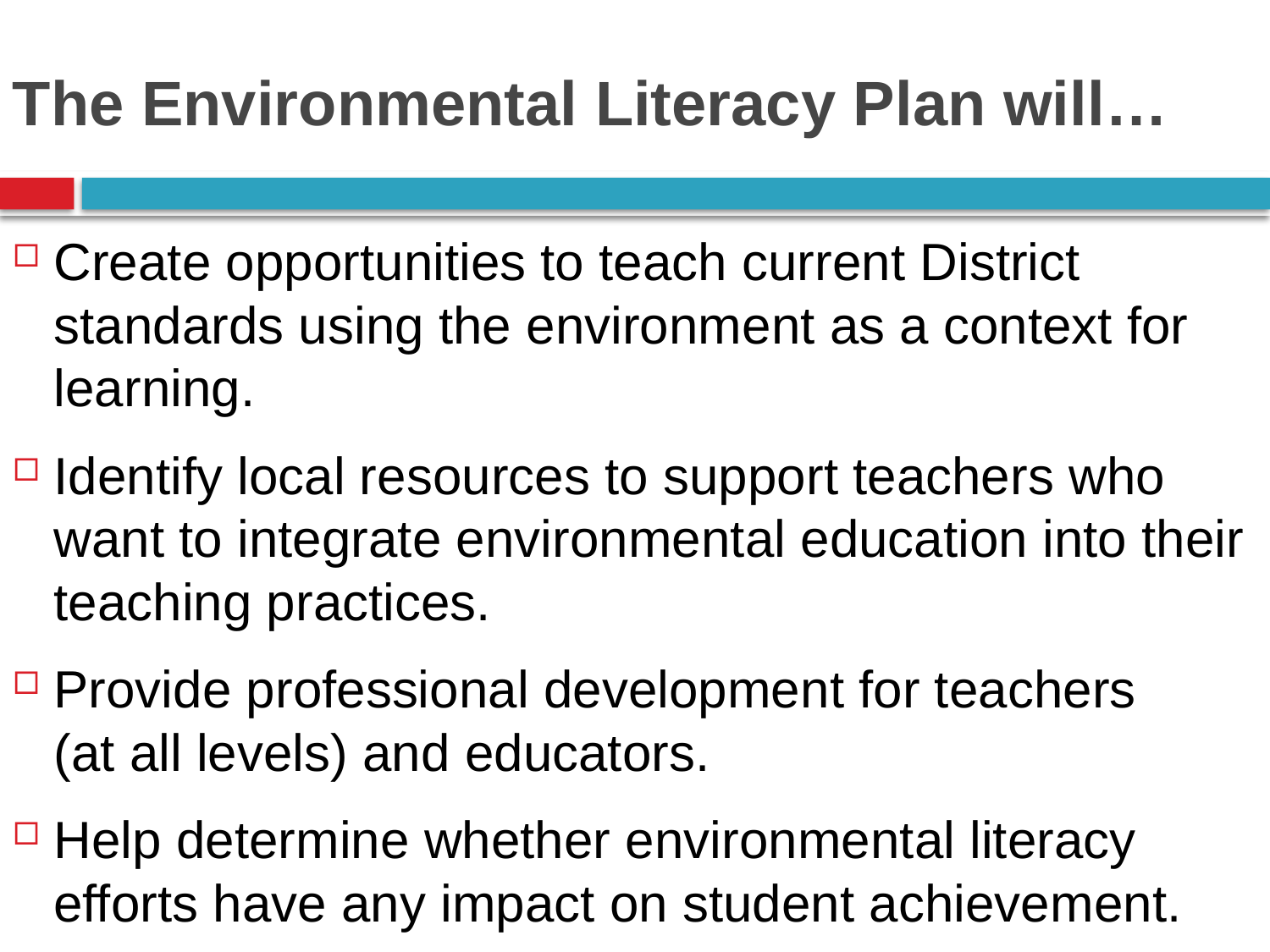

# The Environmental Literacy Plan will…
Create opportunities to teach current District standards using the environment as a context for learning.

Identify local resources to support teachers who want to integrate environmental education into their teaching practices.

Provide professional development for teachers
(at all levels) and educators.

Help determine whether environmental literacy efforts have any impact on student achievement.